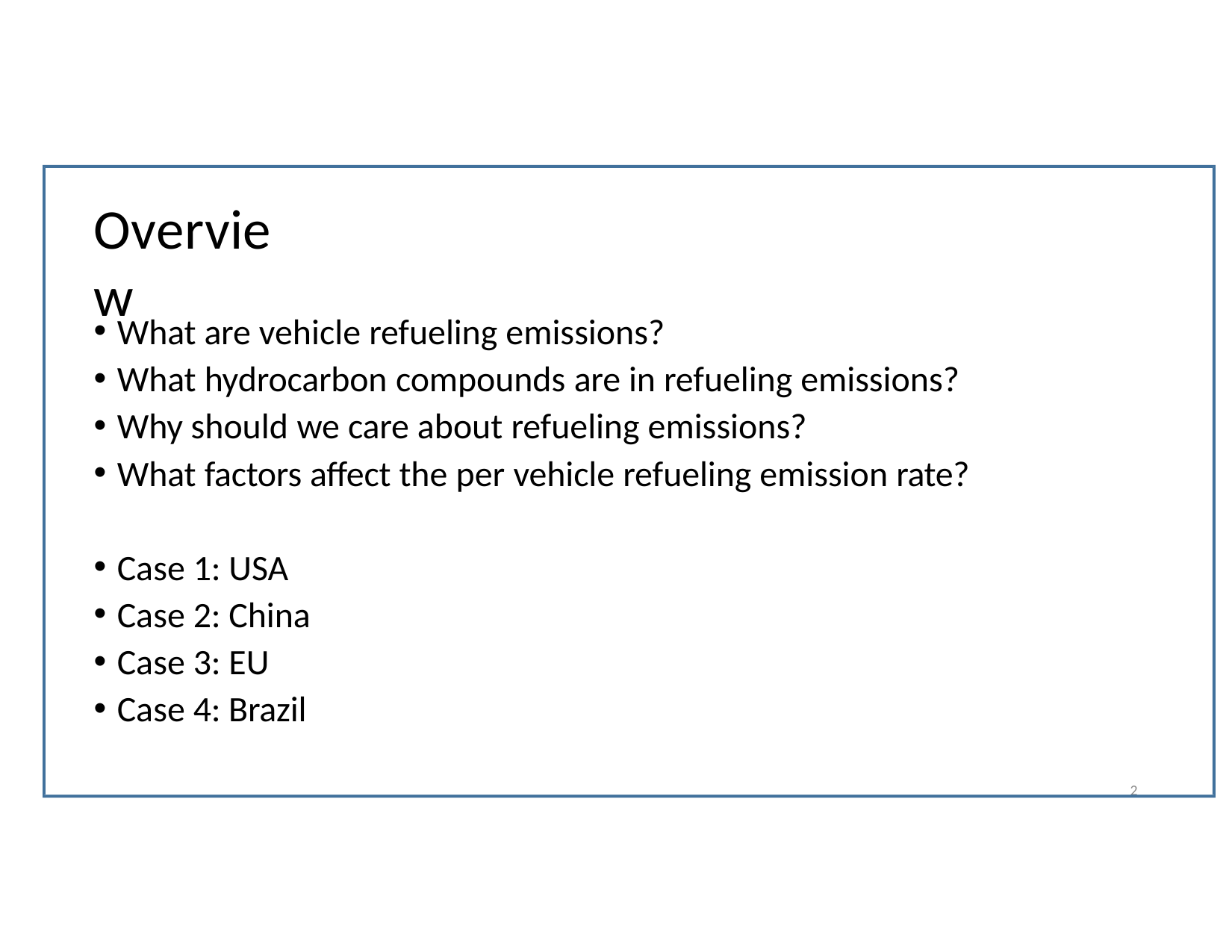

# Overview
What are vehicle refueling emissions?
What hydrocarbon compounds are in refueling emissions?
Why should we care about refueling emissions?
What factors affect the per vehicle refueling emission rate?

Case 1: USA
Case 2: China
Case 3: EU
Case 4: Brazil
2